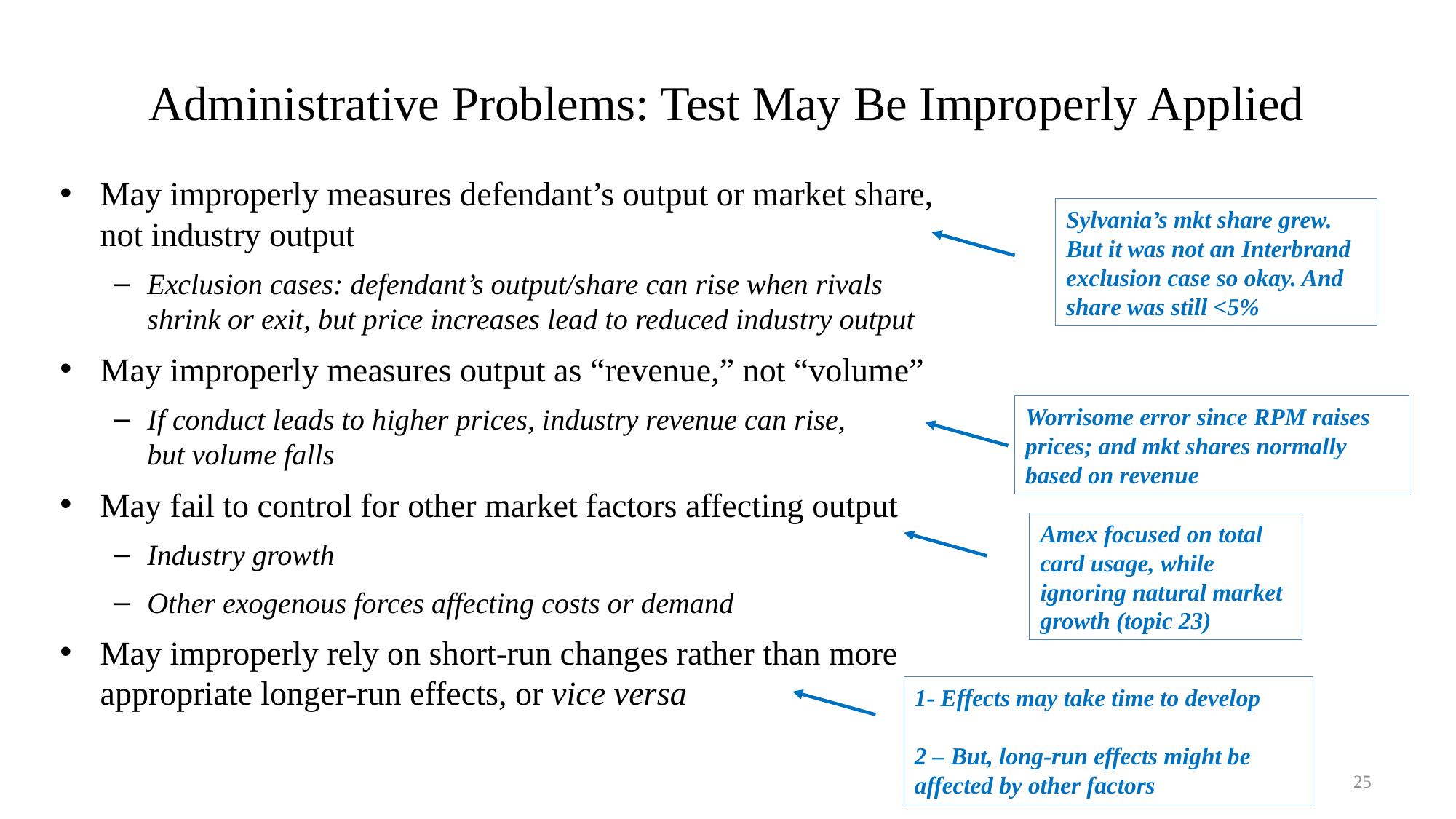

# Administrative Problems: Test May Be Improperly Applied
May improperly measures defendant’s output or market share, not industry output
Exclusion cases: defendant’s output/share can rise when rivals shrink or exit, but price increases lead to reduced industry output
May improperly measures output as “revenue,” not “volume”
If conduct leads to higher prices, industry revenue can rise,
but volume falls
May fail to control for other market factors affecting output
Industry growth
Other exogenous forces affecting costs or demand
May improperly rely on short-run changes rather than more appropriate longer-run effects, or vice versa
Sylvania’s mkt share grew.  But it was not an Interbrand exclusion case so okay. And share was still <5%
Worrisome error since RPM raises prices; and mkt shares normally based on revenue
Amex focused on total card usage, while ignoring natural market growth (topic 23)
1- Effects may take time to develop
2 – But, long-run effects might be affected by other factors
25